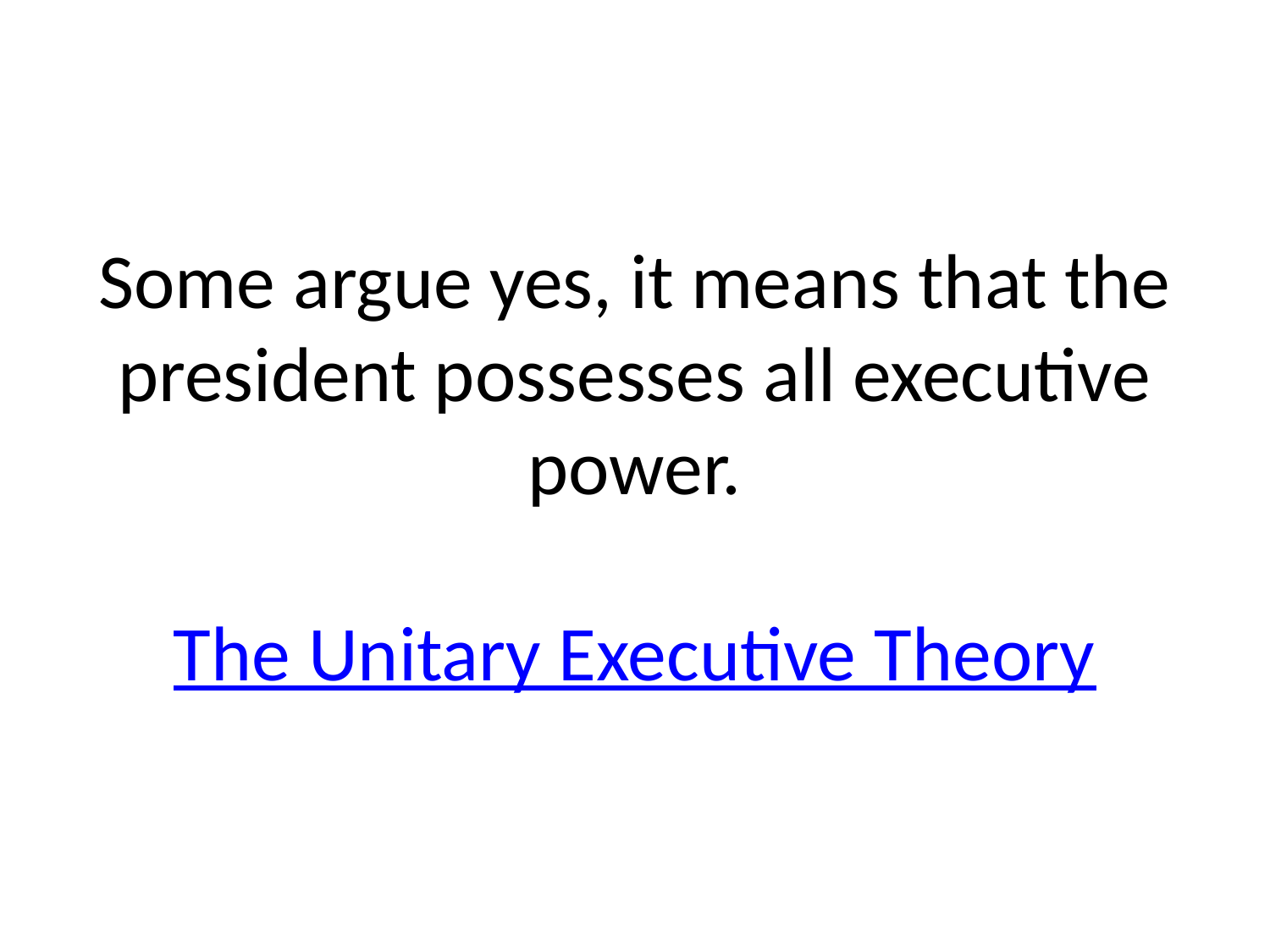

# Some argue yes, it means that the president possesses all executive power. The Unitary Executive Theory